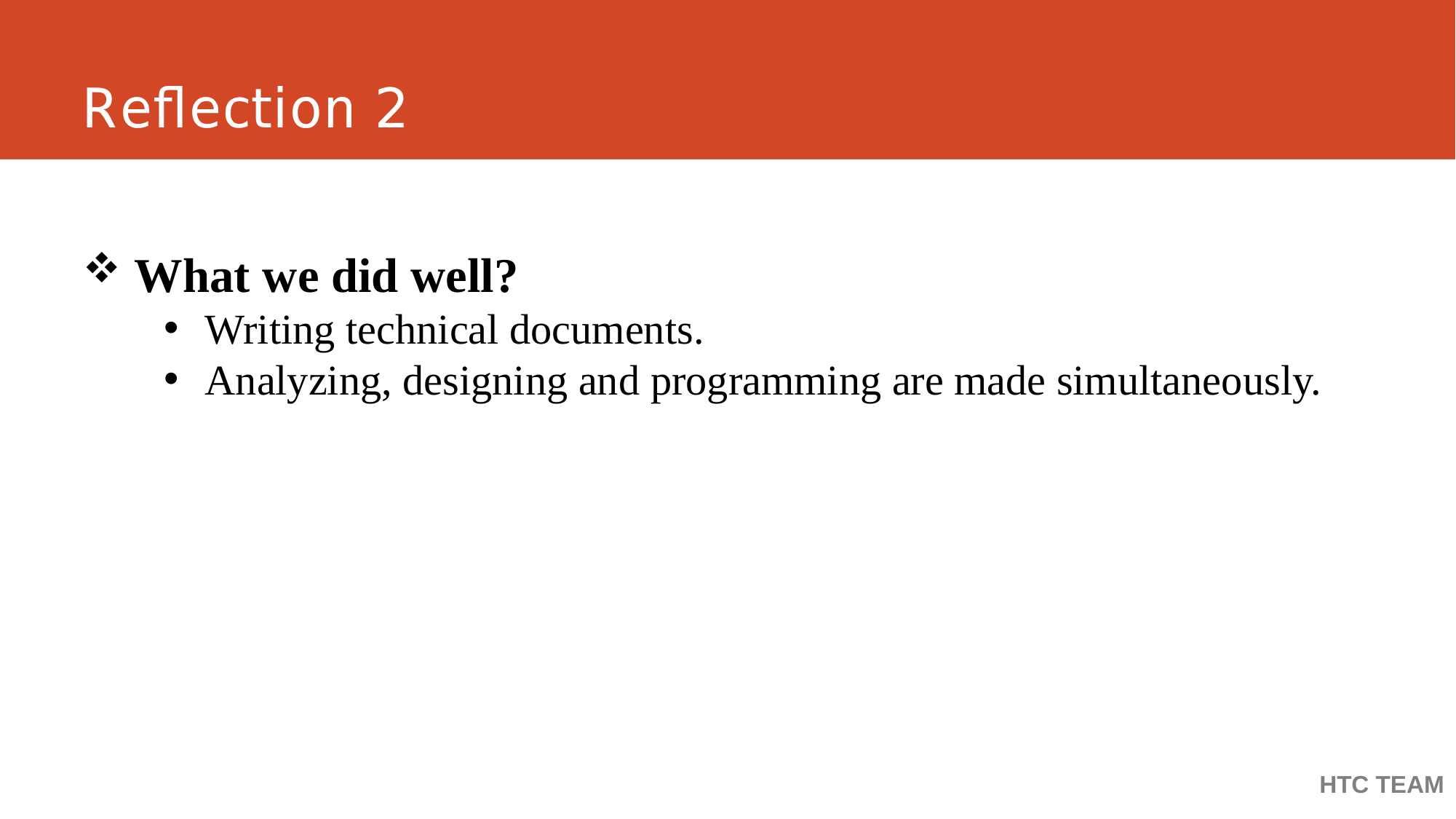

# Reflection 2
 What we did well?
Writing technical documents.
Analyzing, designing and programming are made simultaneously.
HTC TEAM